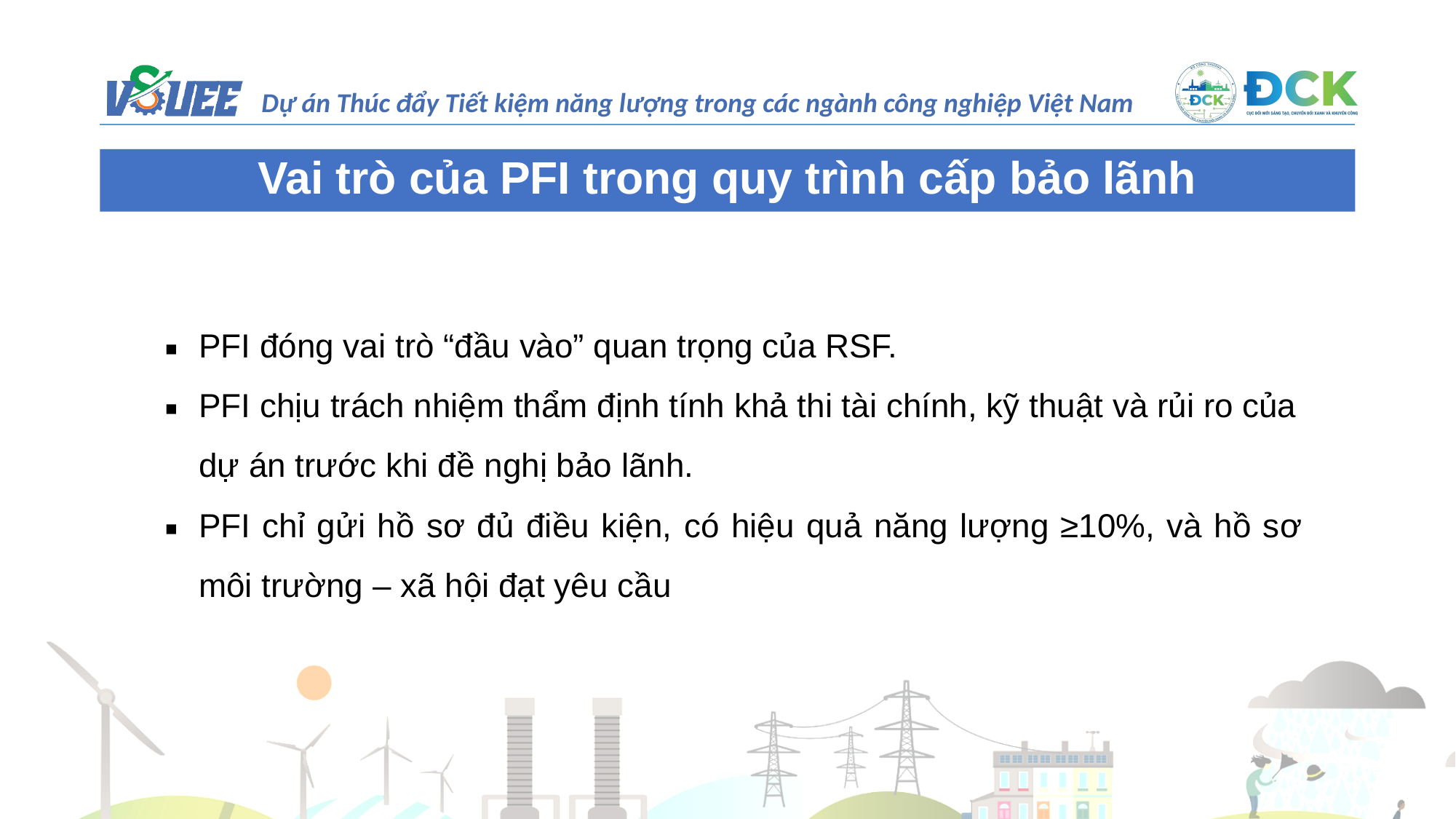

Vai trò của PFI trong quy trình cấp bảo lãnh
PFI đóng vai trò “đầu vào” quan trọng của RSF.
PFI chịu trách nhiệm thẩm định tính khả thi tài chính, kỹ thuật và rủi ro của dự án trước khi đề nghị bảo lãnh.
PFI chỉ gửi hồ sơ đủ điều kiện, có hiệu quả năng lượng ≥10%, và hồ sơ môi trường – xã hội đạt yêu cầu